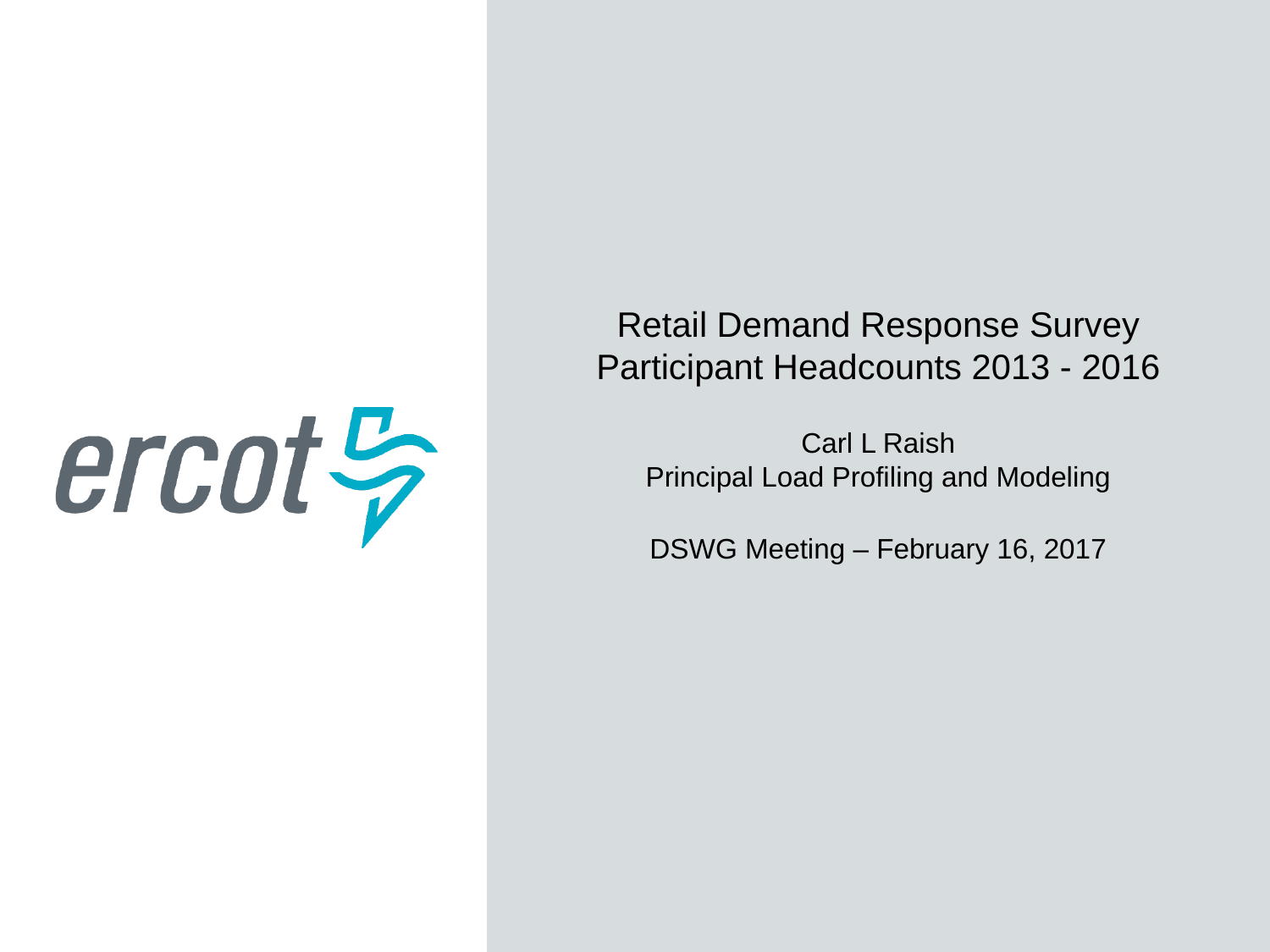

Retail Demand Response Survey Participant Headcounts 2013 - 2016

Carl L Raish
Principal Load Profiling and Modeling

DSWG Meeting – February 16, 2017